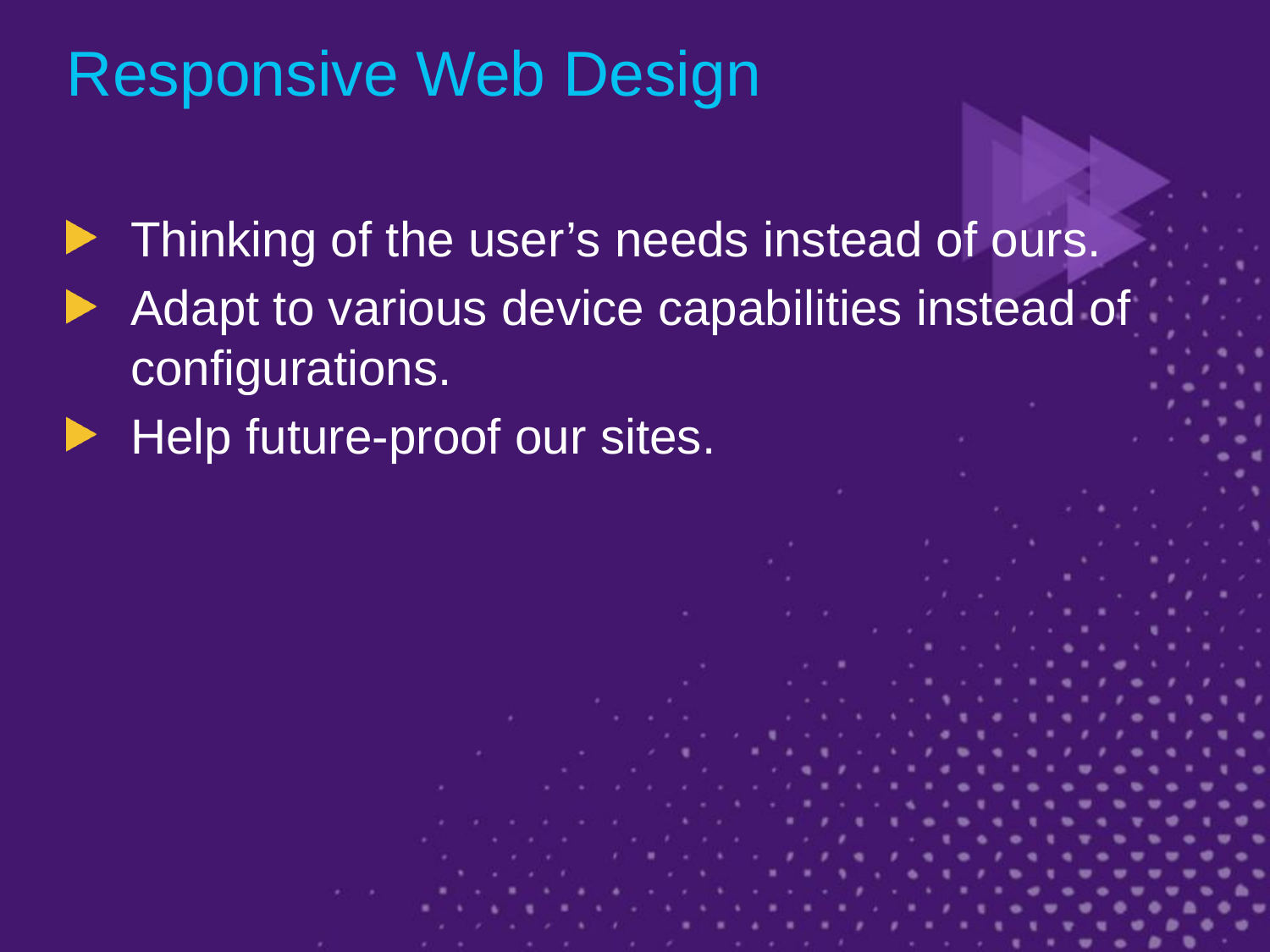

# Responsive Web Design
Thinking of the user’s needs instead of ours.
Adapt to various device capabilities instead of configurations.
Help future-proof our sites.